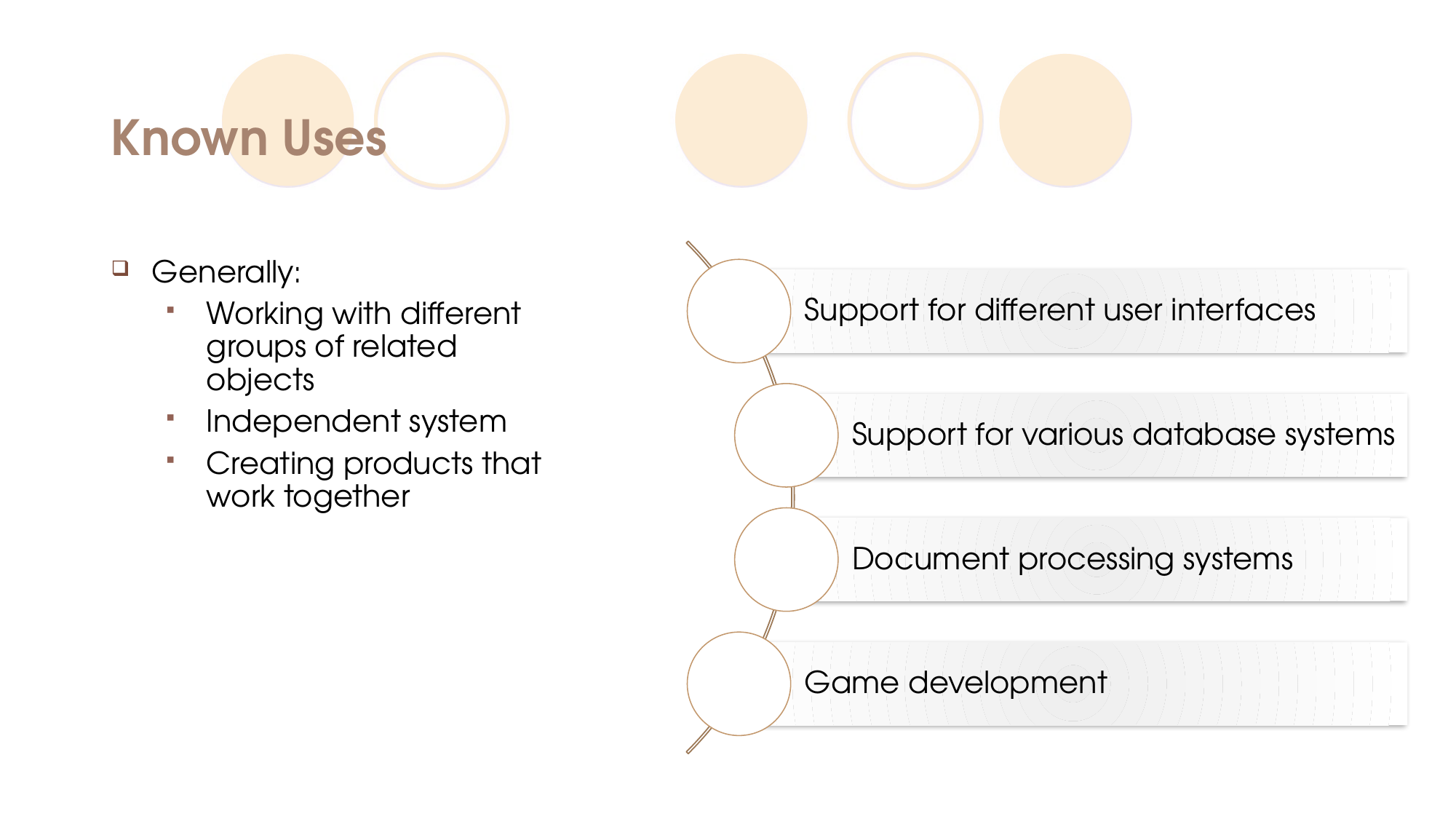

# Known Uses
Support for different user interfaces
Support for various database systems
Document processing systems
Game development
Generally:
Working with different groups of related objects
Independent system
Creating products that work together